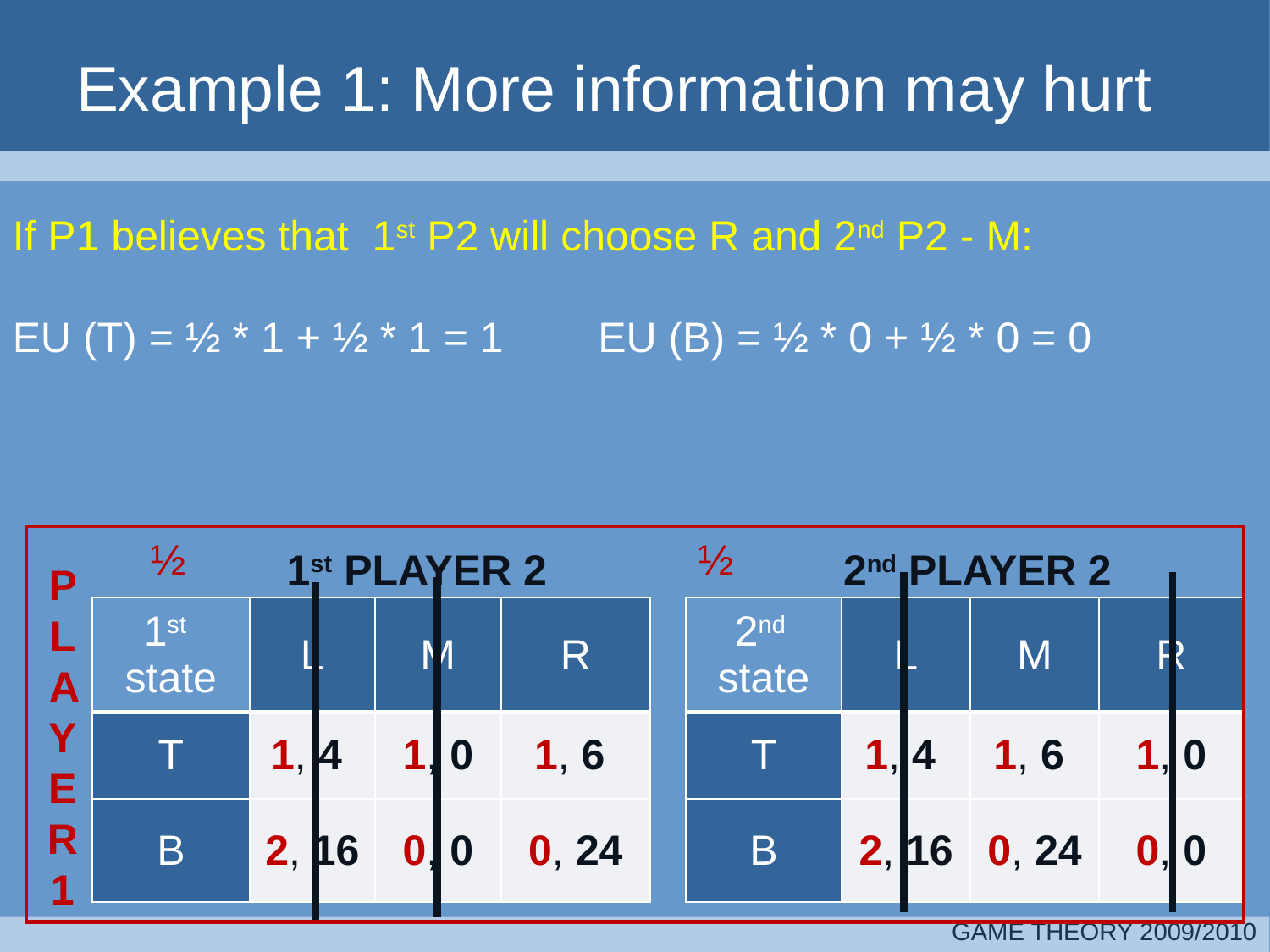

# Example 1: More information may hurt
If P1 believes that  1st P2 will choose R and 2nd P2 - M:

EU (T) = ½ * 1 + ½ * 1 = 1        EU (B) = ½ * 0 + ½ * 0 = 0

½
½
1st PLAYER 2
2nd PLAYER 2
P L AYE R1
| 1st state | L | M | R |
| --- | --- | --- | --- |
| T | 1, 4 | 1, 0 | 1, 6 |
| B | 2, 16 | 0, 0 | 0, 24 |
| 2nd state | L | M | R |
| --- | --- | --- | --- |
| T | 1, 4 | 1, 6 | 1, 0 |
| B | 2, 16 | 0, 24 | 0, 0 |
GAME THEORY 2009/2010